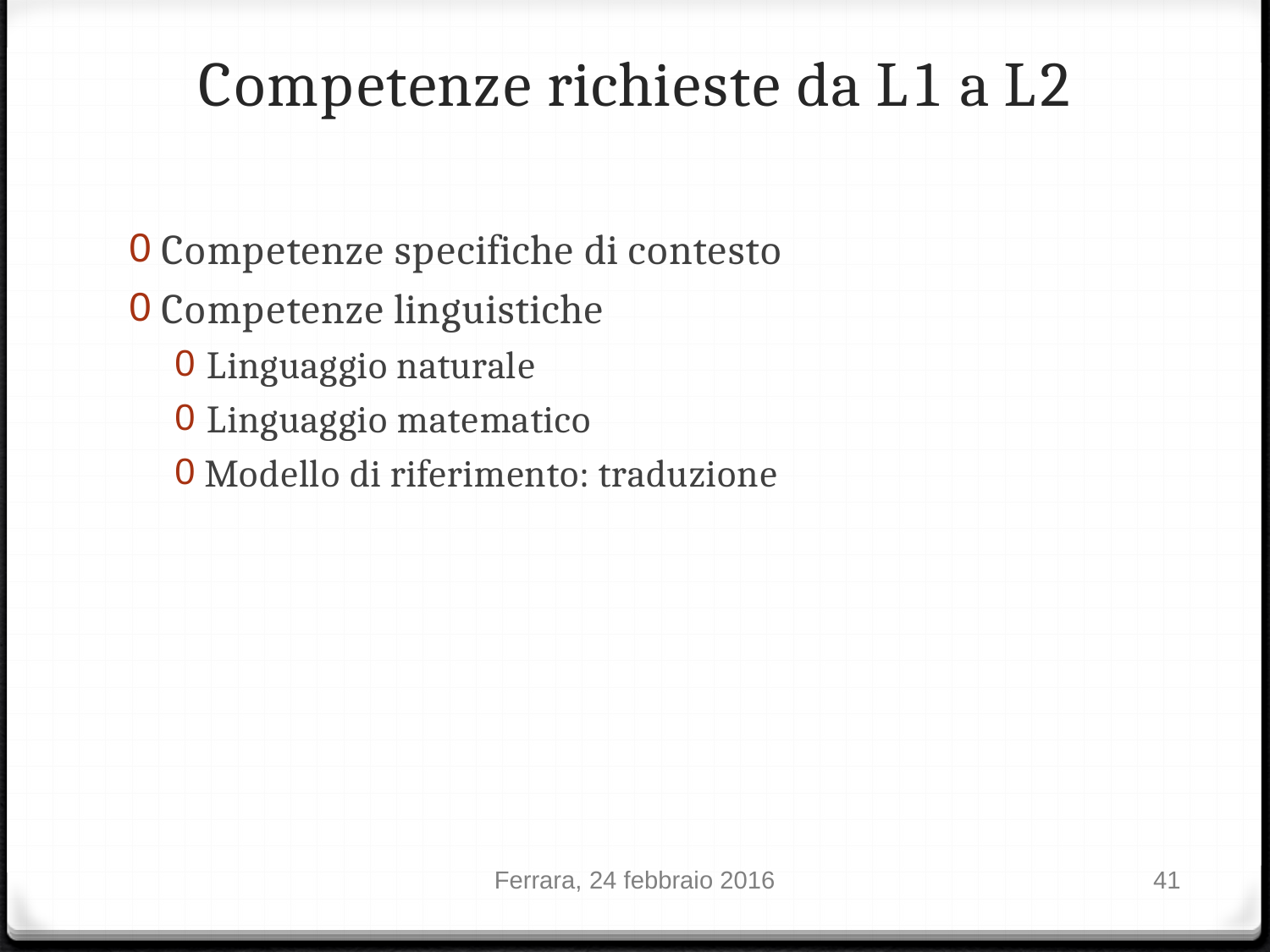

# Competenze richieste da L1 a L2
Competenze specifiche di contesto
Competenze linguistiche
Linguaggio naturale
Linguaggio matematico
Modello di riferimento: traduzione
Ferrara, 24 febbraio 2016
41